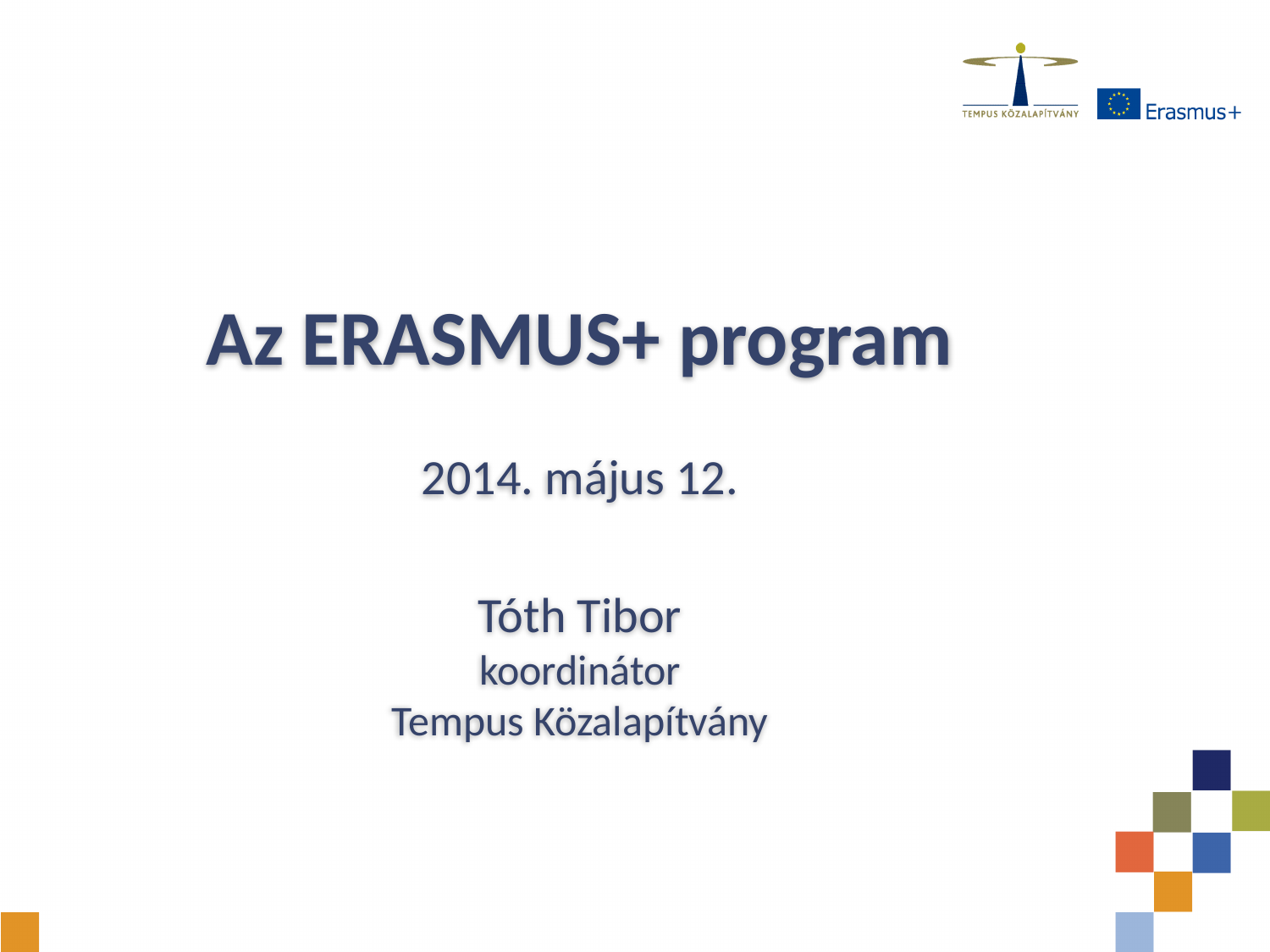

Az ERASMUS+ program

2014. május 12.

Tóth Tibor
koordinátor
Tempus Közalapítvány